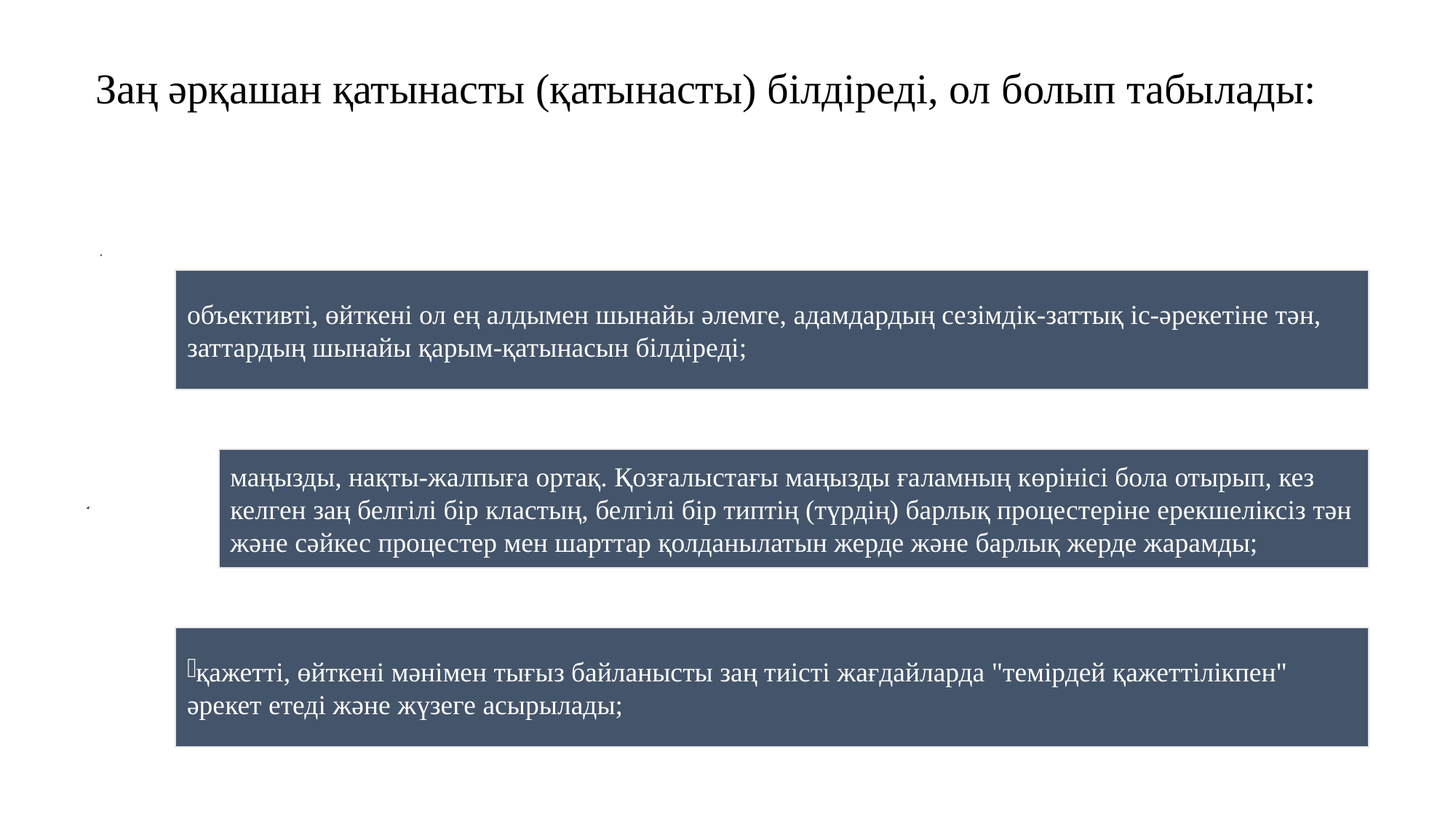

# Заң әрқашан қатынасты (қатынасты) білдіреді, ол болып табылады:
объективті, өйткені ол ең алдымен шынайы әлемге, адамдардың сезімдік-заттық іс-әрекетіне тән, заттардың шынайы қарым-қатынасын білдіреді;
маңызды, нақты-жалпыға ортақ. Қозғалыстағы маңызды ғаламның көрінісі бола отырып, кез келген заң белгілі бір кластың, белгілі бір типтің (түрдің) барлық процестеріне ерекшеліксіз тән және сәйкес процестер мен шарттар қолданылатын жерде және барлық жерде жарамды;
қажетті, өйткені мәнімен тығыз байланысты заң тиісті жағдайларда "темірдей қажеттілікпен" әрекет етеді және жүзеге асырылады;